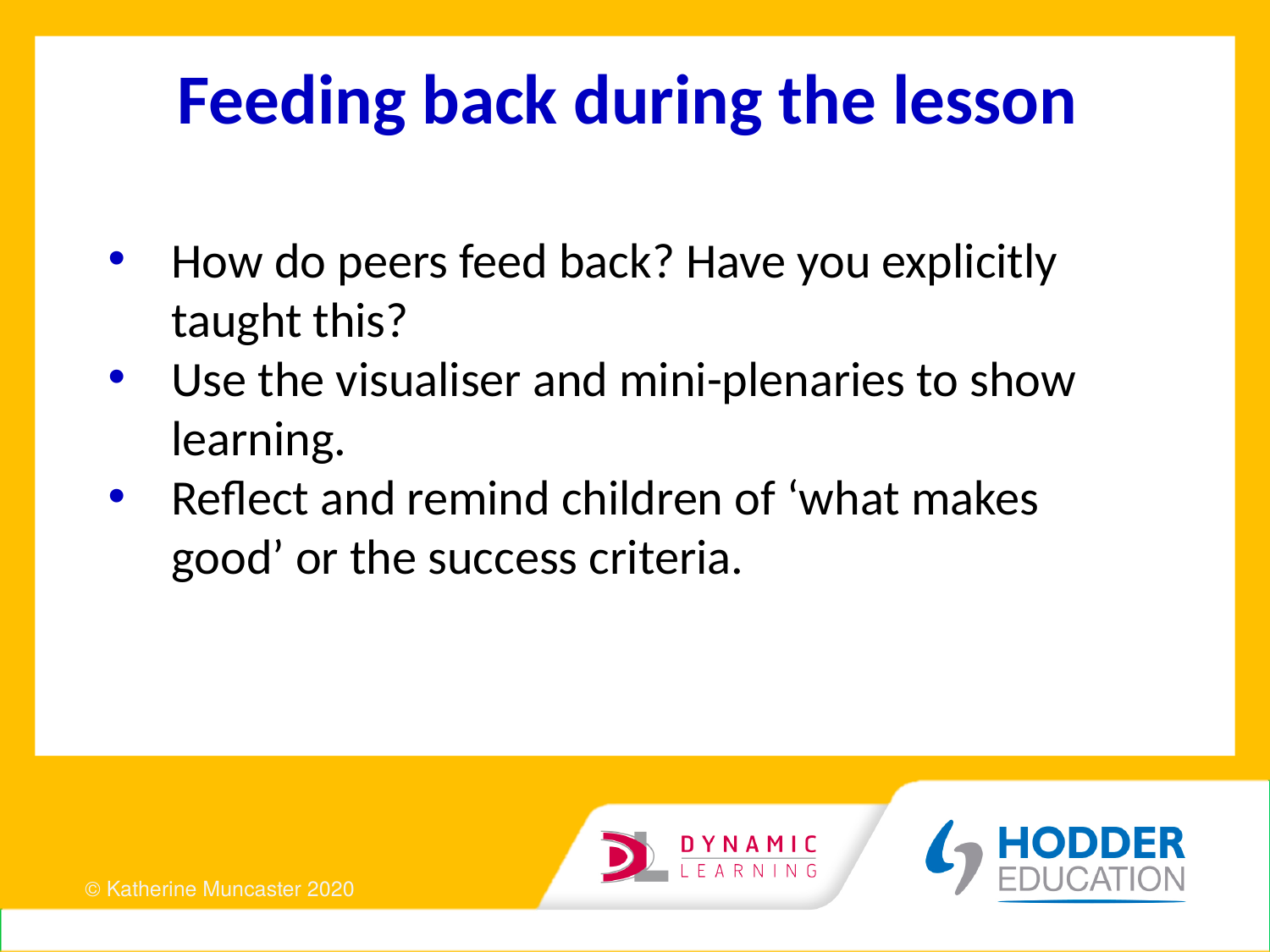

# Feeding back during the lesson
How do peers feed back? Have you explicitly taught this?
Use the visualiser and mini-plenaries to show learning.
Reflect and remind children of ‘what makes good’ or the success criteria.